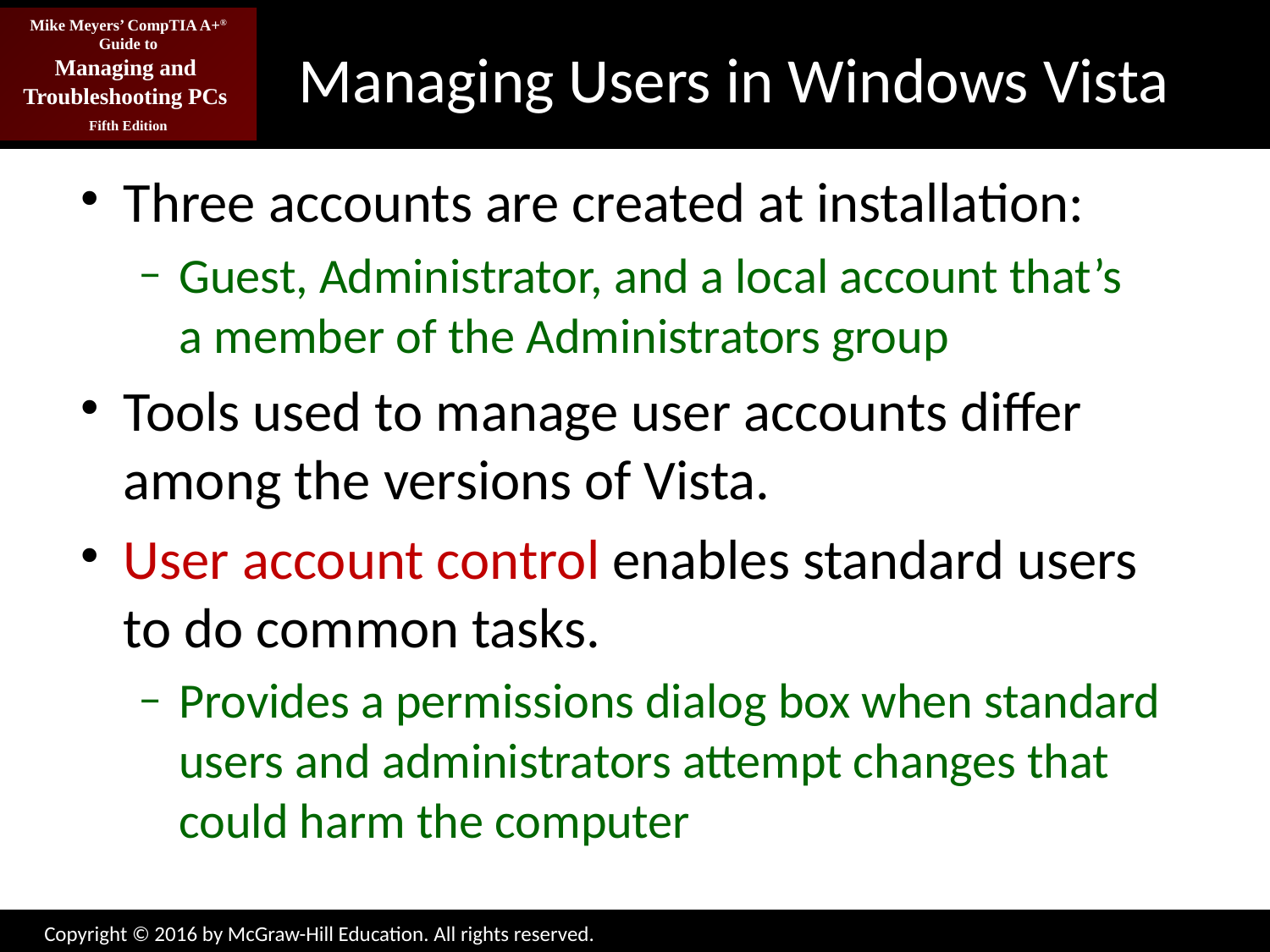

# Managing Users in Windows Vista
Three accounts are created at installation:
Guest, Administrator, and a local account that’s
a member of the Administrators group
Tools used to manage user accounts differ among the versions of Vista.
User account control enables standard users to do common tasks.
Provides a permissions dialog box when standard users and administrators attempt changes that could harm the computer